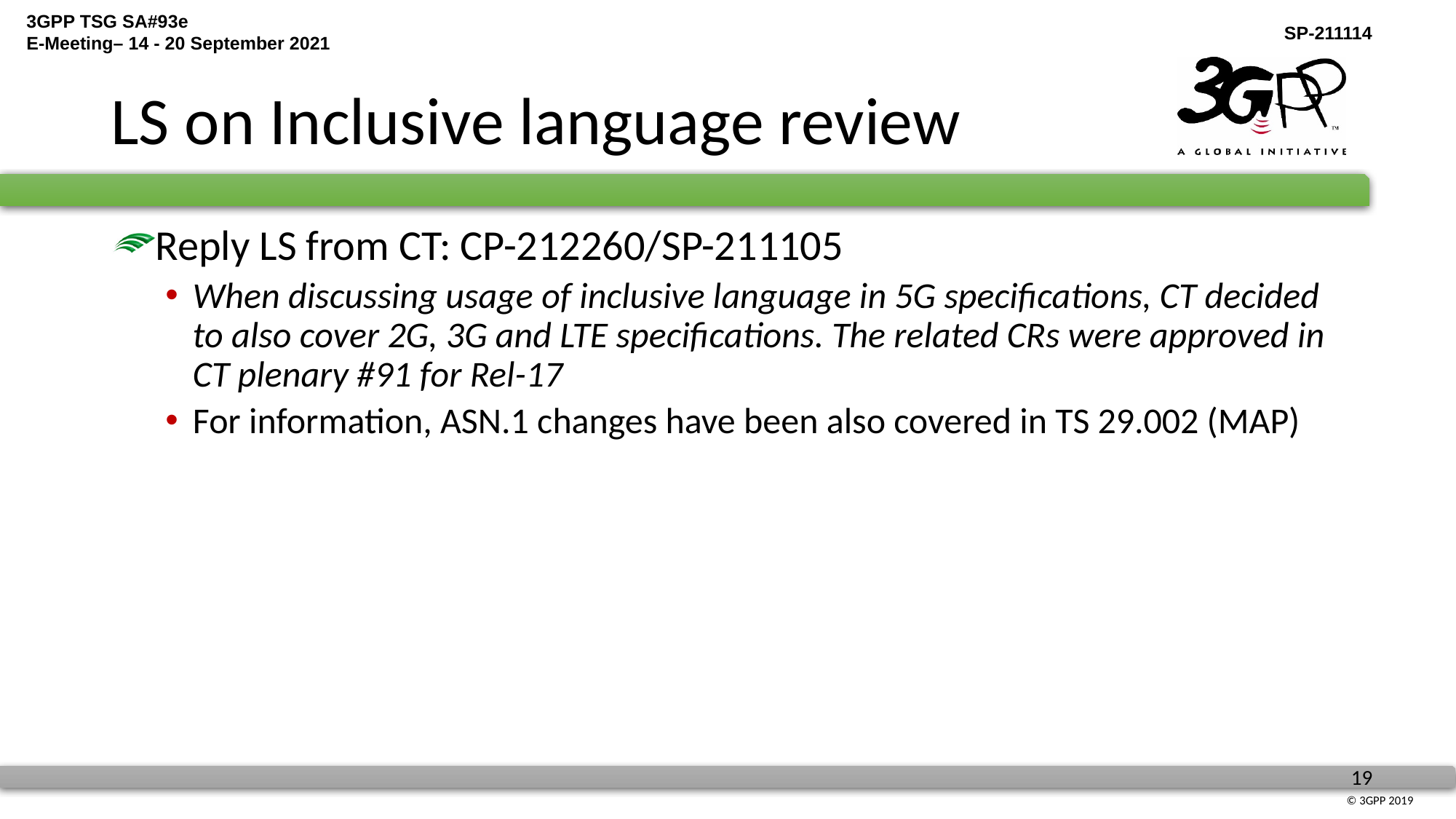

# LS on Inclusive language review
Reply LS from CT: CP-212260/SP-211105
When discussing usage of inclusive language in 5G specifications, CT decided to also cover 2G, 3G and LTE specifications. The related CRs were approved in CT plenary #91 for Rel-17
For information, ASN.1 changes have been also covered in TS 29.002 (MAP)